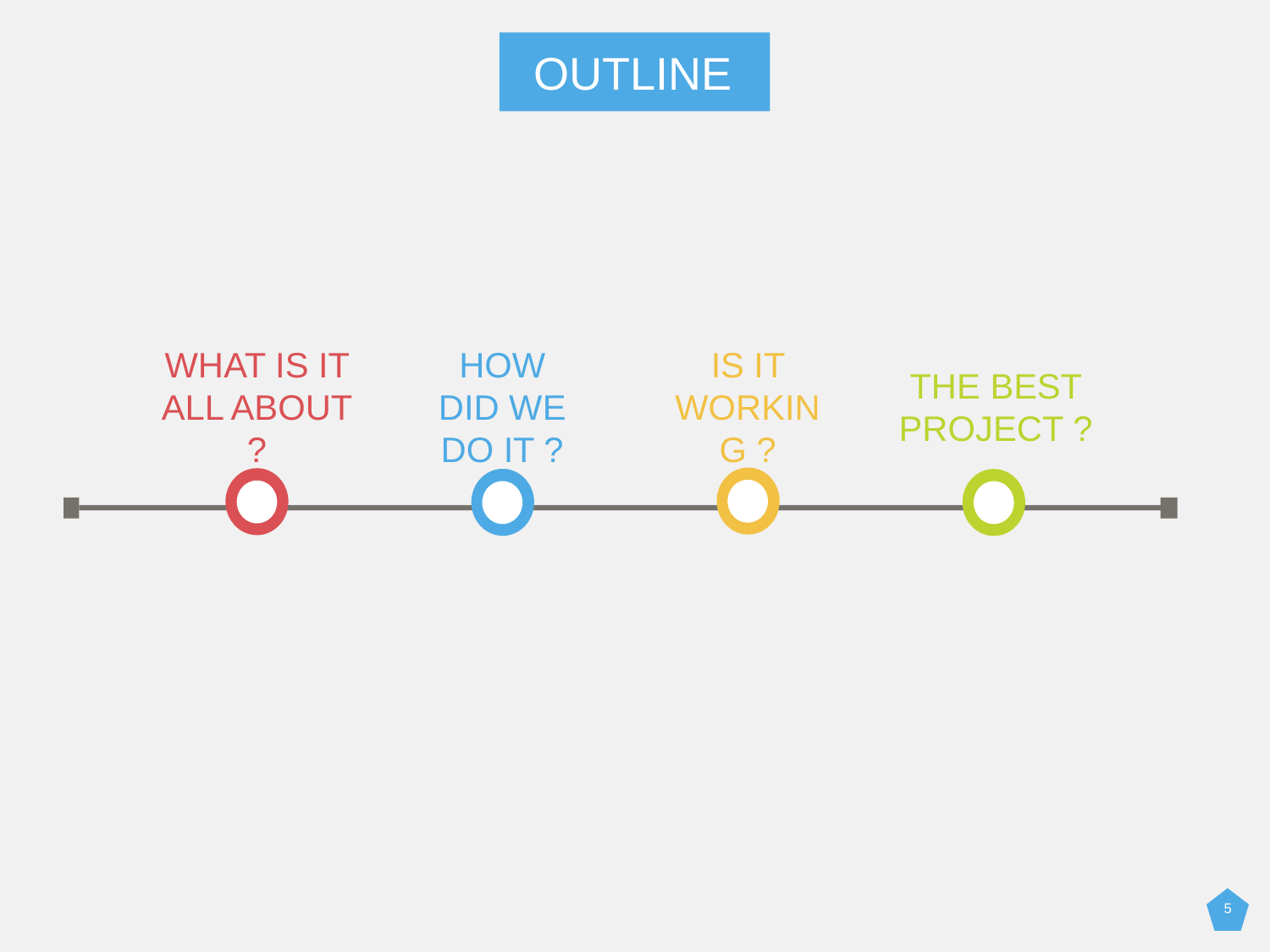

OUTLINE

WHAT IS IT ALL ABOUT ?

IS IT WORKING ?

THE BEST PROJECT ?

HOW DID WE DO IT ?

5